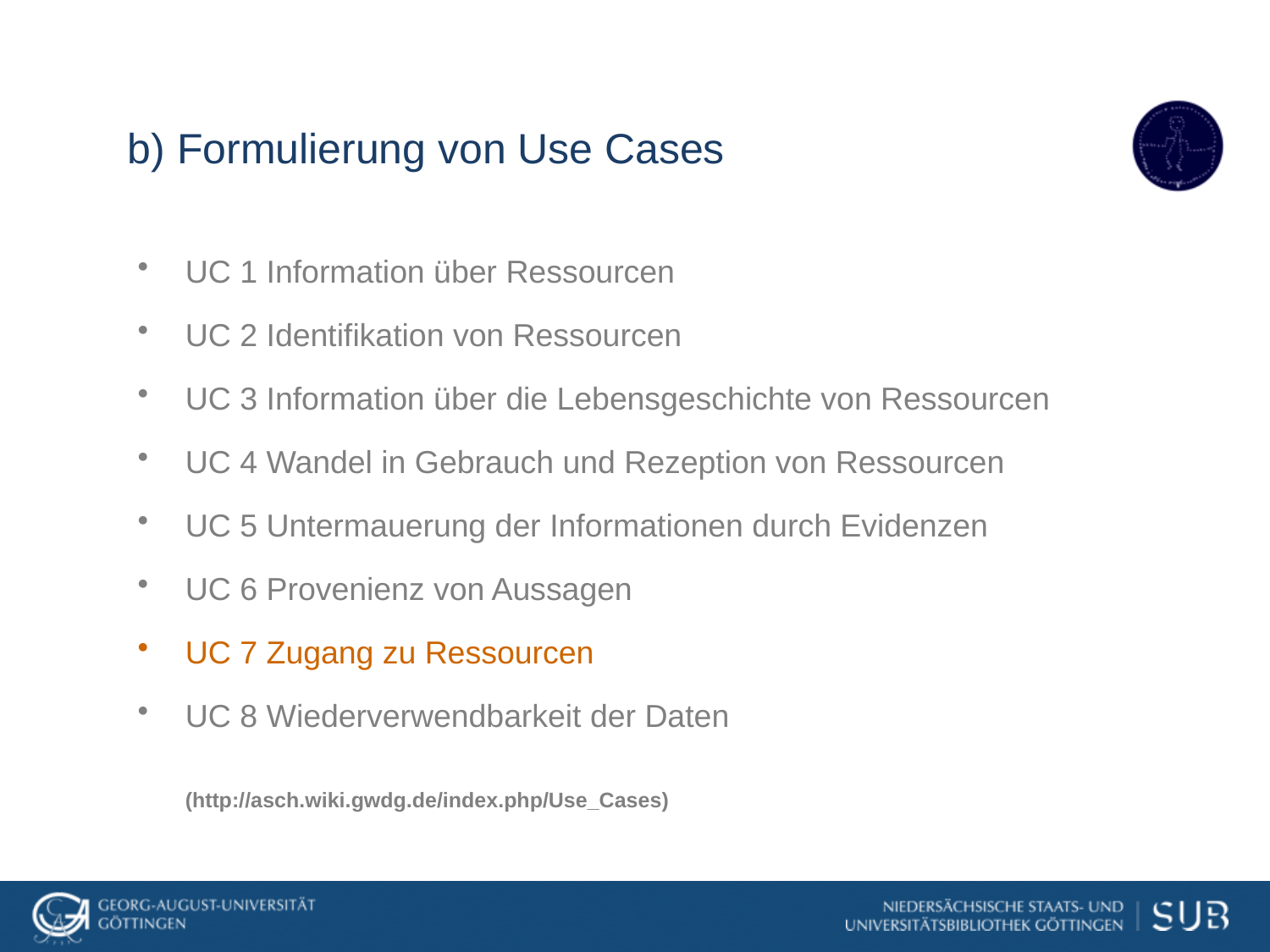

# b) Formulierung von Use Cases
UC 1 Information über Ressourcen
UC 2 Identifikation von Ressourcen
UC 3 Information über die Lebensgeschichte von Ressourcen
UC 4 Wandel in Gebrauch und Rezeption von Ressourcen
UC 5 Untermauerung der Informationen durch Evidenzen
UC 6 Provenienz von Aussagen
UC 7 Zugang zu Ressourcen
UC 8 Wiederverwendbarkeit der Daten

	(http://asch.wiki.gwdg.de/index.php/Use_Cases)